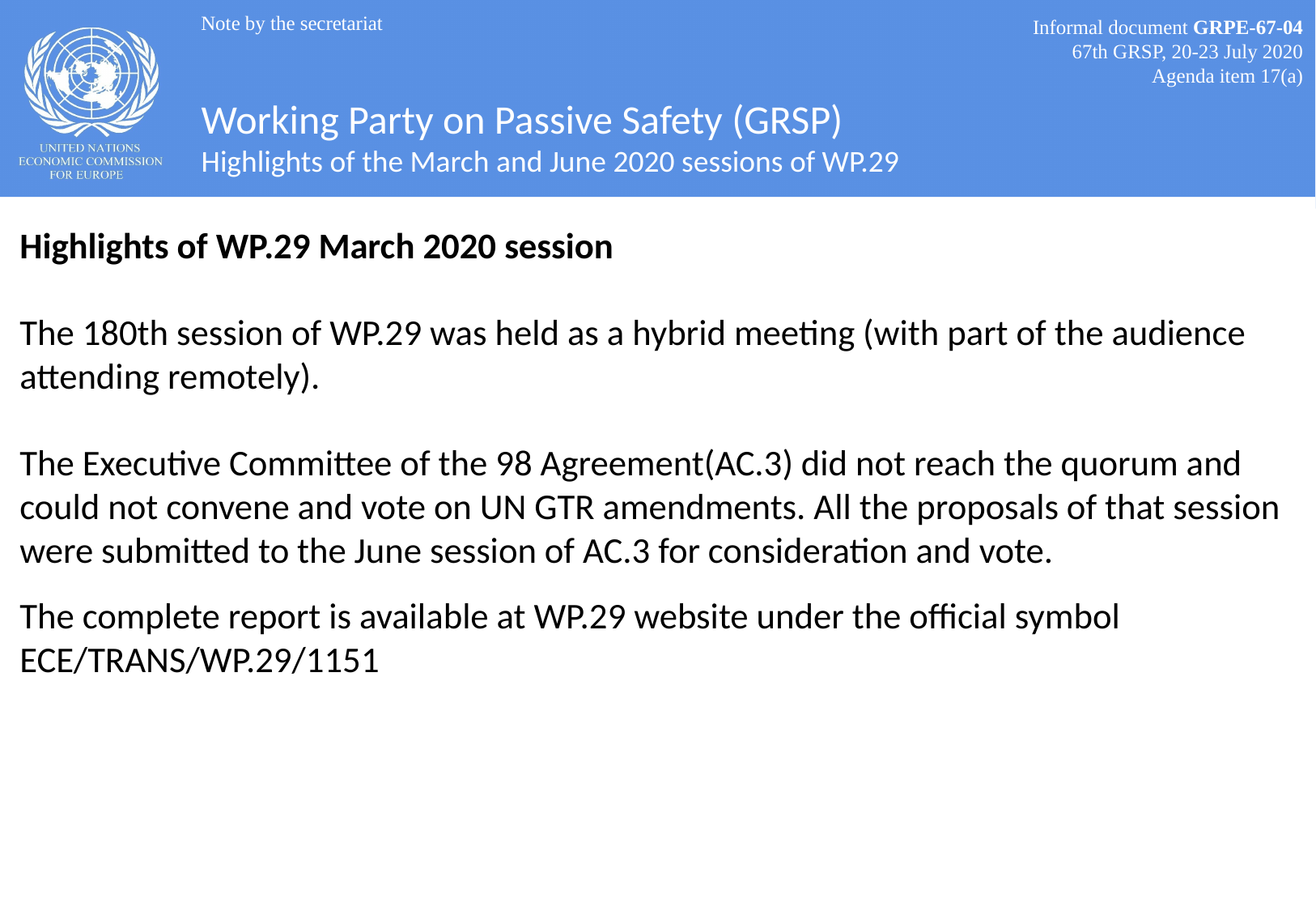

Note by the secretariat
Informal document GRPE-67-04
67th GRSP, 20-23 July 2020
Agenda item 17(a)
# Working Party on Passive Safety (GRSP) Highlights of the March and June 2020 sessions of WP.29
Highlights of WP.29 March 2020 session

The 180th session of WP.29 was held as a hybrid meeting (with part of the audience attending remotely).

The Executive Committee of the 98 Agreement(AC.3) did not reach the quorum and could not convene and vote on UN GTR amendments. All the proposals of that session were submitted to the June session of AC.3 for consideration and vote.

The complete report is available at WP.29 website under the official symbol ECE/TRANS/WP.29/1151